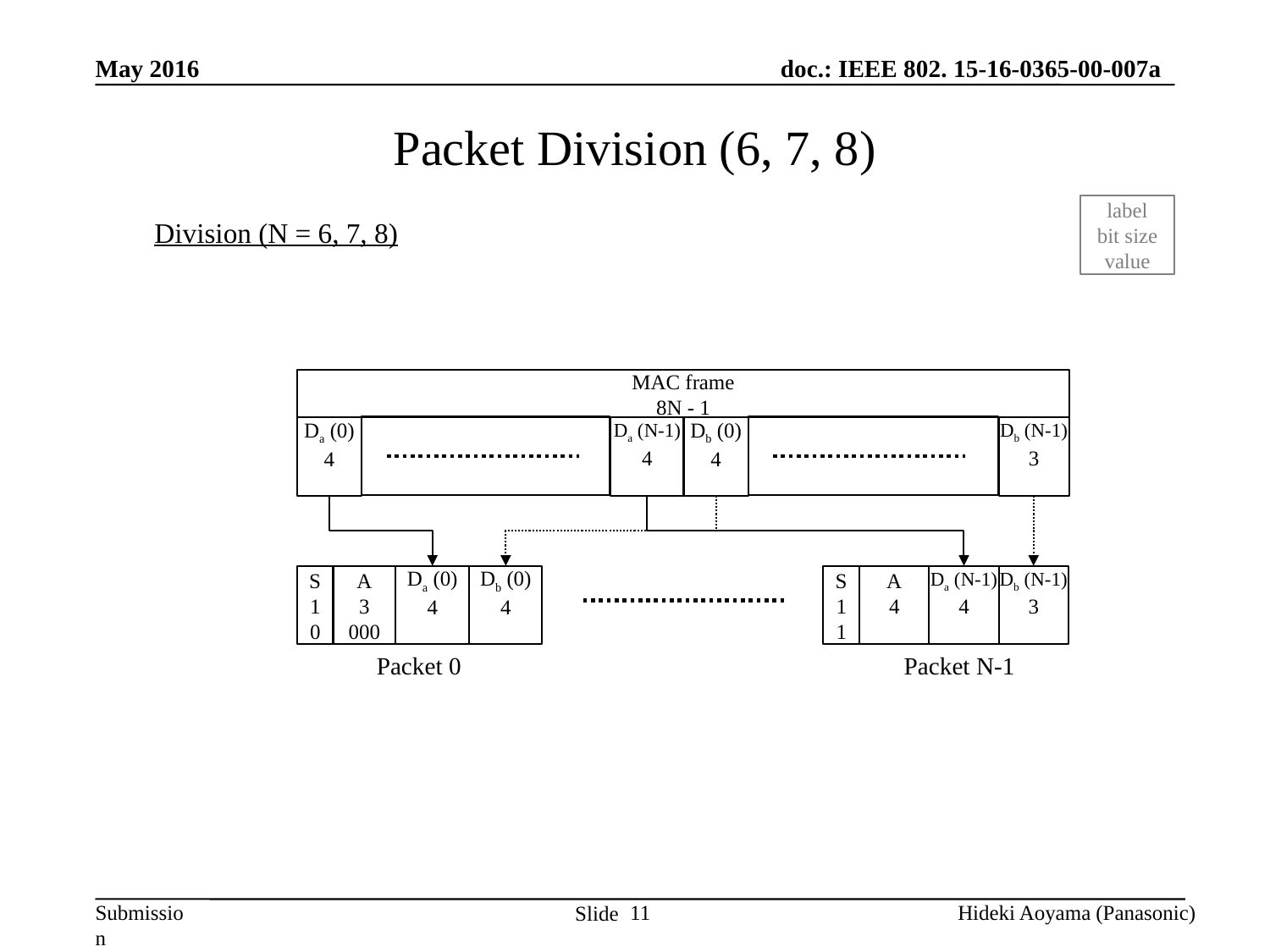

May 2016
# Packet Division (6, 7, 8)
label
bit size
value
Division (N = 6, 7, 8)
MAC frame
8N - 1

Db (N-1)
3

Db (0)
4

Da (N-1)
4

Da (0)
4

S
1
0
A
3
000
Da (0)
4

Db (0)
4

S
1
1
A
4

Da (N-1)
4

Db (N-1)
3

Packet 0
Packet N-1
11
Hideki Aoyama (Panasonic)